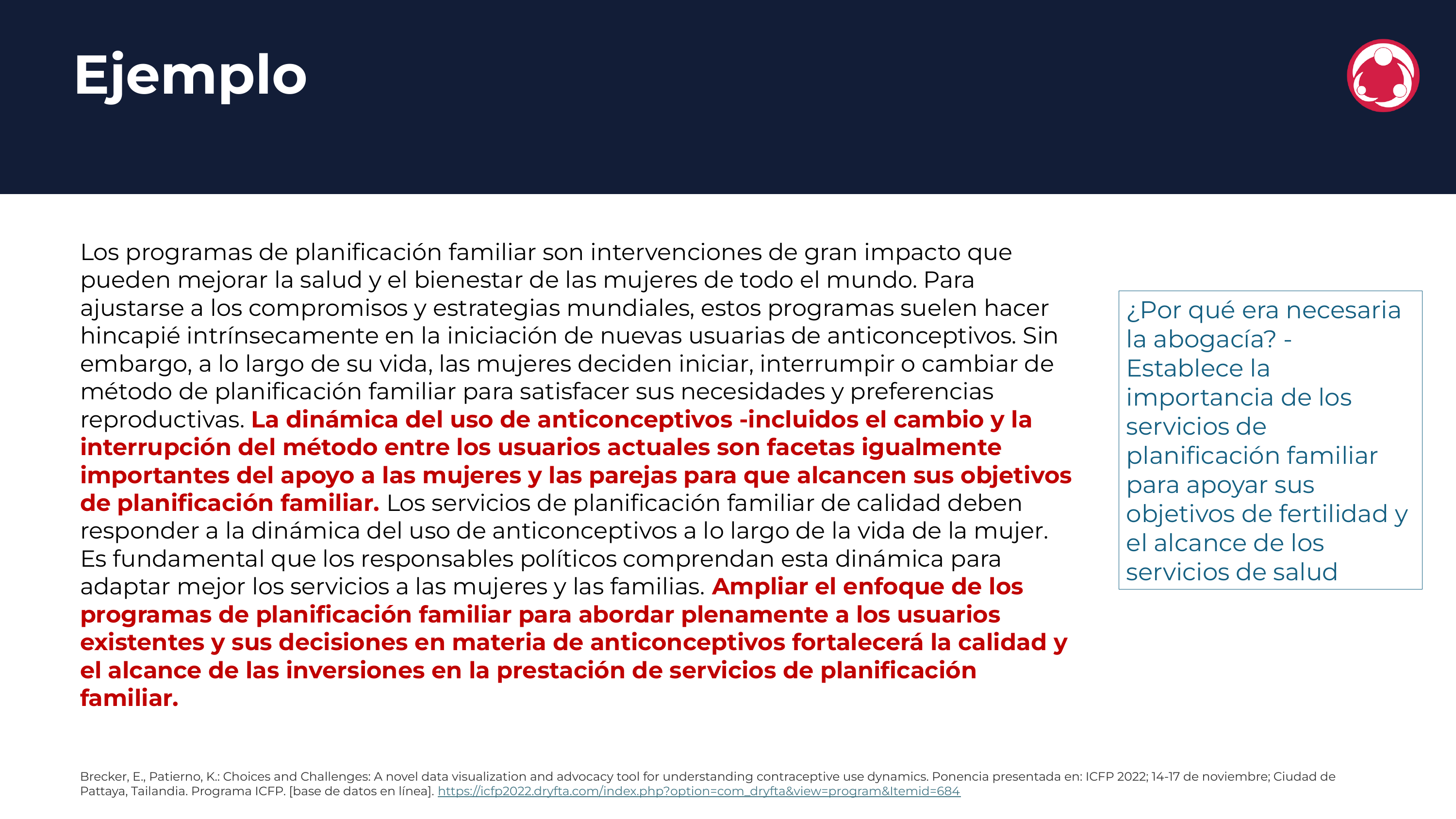

Ejemplo

Los programas de planificación familiar son intervenciones de gran impacto que pueden mejorar la salud y el bienestar de las mujeres de todo el mundo. Para ajustarse a los compromisos y estrategias mundiales, estos programas suelen hacer hincapié intrínsecamente en la iniciación de nuevas usuarias de anticonceptivos. Sin embargo, a lo largo de su vida, las mujeres deciden iniciar, interrumpir o cambiar de método de planificación familiar para satisfacer sus necesidades y preferencias reproductivas. La dinámica del uso de anticonceptivos -incluidos el cambio y la interrupción del método entre los usuarios actuales son facetas igualmente importantes del apoyo a las mujeres y las parejas para que alcancen sus objetivos de planificación familiar. Los servicios de planificación familiar de calidad deben responder a la dinámica del uso de anticonceptivos a lo largo de la vida de la mujer. Es fundamental que los responsables políticos comprendan esta dinámica para adaptar mejor los servicios a las mujeres y las familias. Ampliar el enfoque de los programas de planificación familiar para abordar plenamente a los usuarios existentes y sus decisiones en materia de anticonceptivos fortalecerá la calidad y el alcance de las inversiones en la prestación de servicios de planificación familiar.
¿Por qué era necesaria la abogacía? - Establece la importancia de los servicios de planificación familiar para apoyar sus objetivos de fertilidad y el alcance de los servicios de salud
Brecker, E., Patierno, K.: Choices and Challenges: A novel data visualization and advocacy tool for understanding contraceptive use dynamics. Ponencia presentada en: ICFP 2022; 14-17 de noviembre; Ciudad de Pattaya, Tailandia. Programa ICFP. [base de datos en línea]. https://icfp2022.dryfta.com/index.php?option=com_dryfta&view=program&Itemid=684